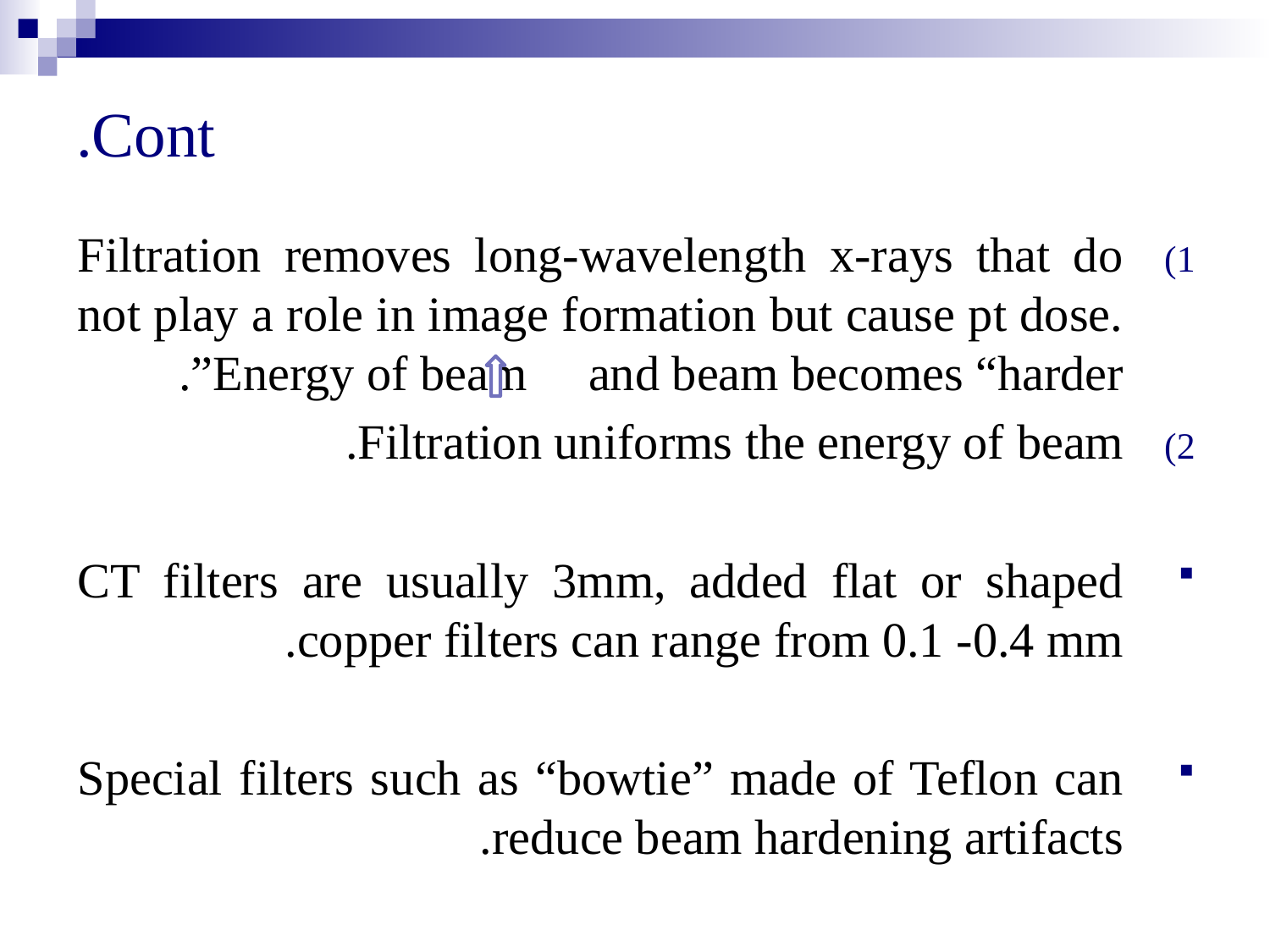

# Cont.
Filtration removes long-wavelength x-rays that do not play a role in image formation but cause pt dose. Energy of beam     and beam becomes “harder”.
Filtration uniforms the energy of beam.

CT filters are usually 3mm, added flat or shaped copper filters can range from 0.1 -0.4 mm.

Special filters such as “bowtie” made of Teflon can reduce beam hardening artifacts.